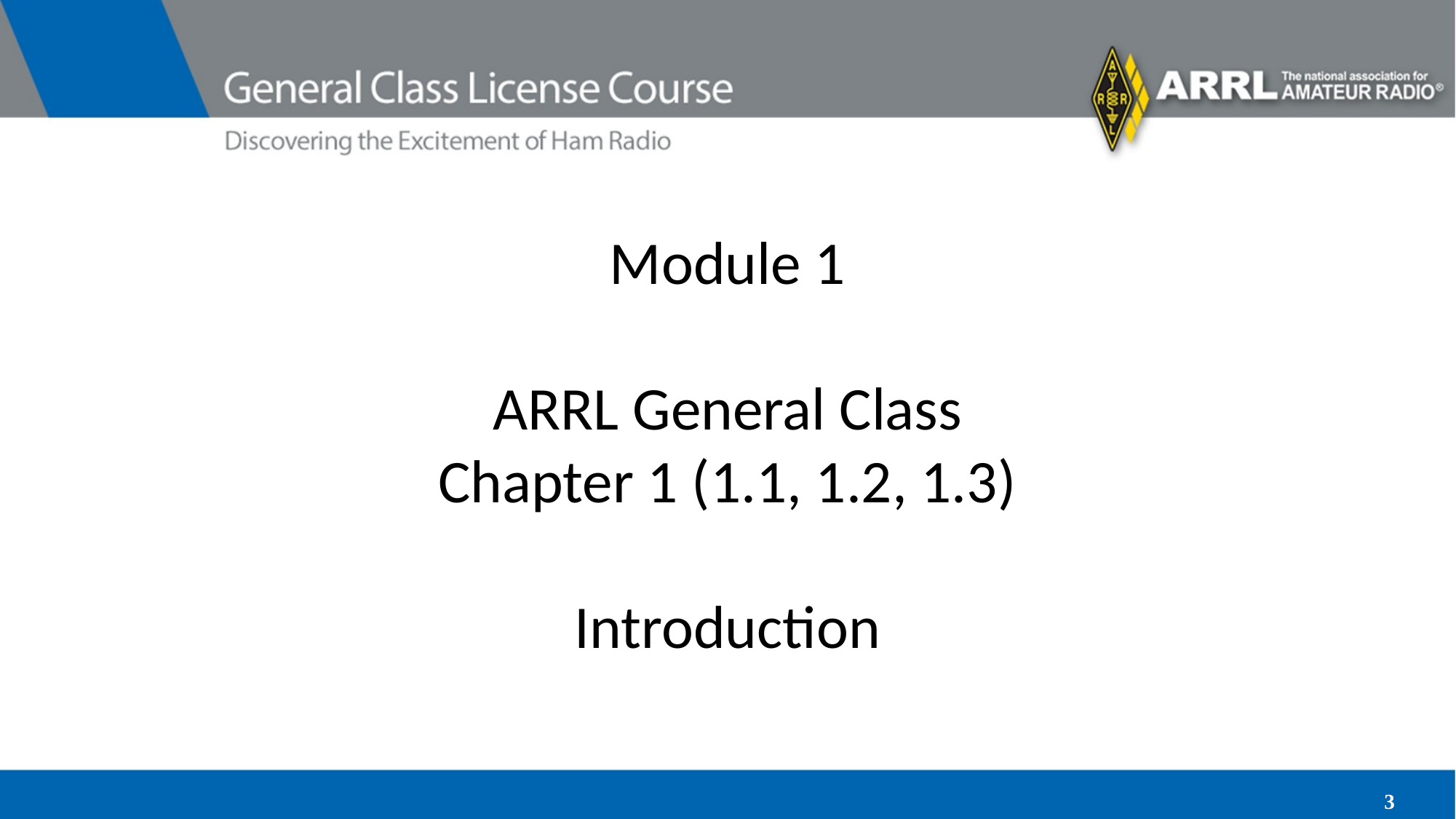

# Module 1 ARRL General Class Chapter 1 (1.1, 1.2, 1.3) Introduction